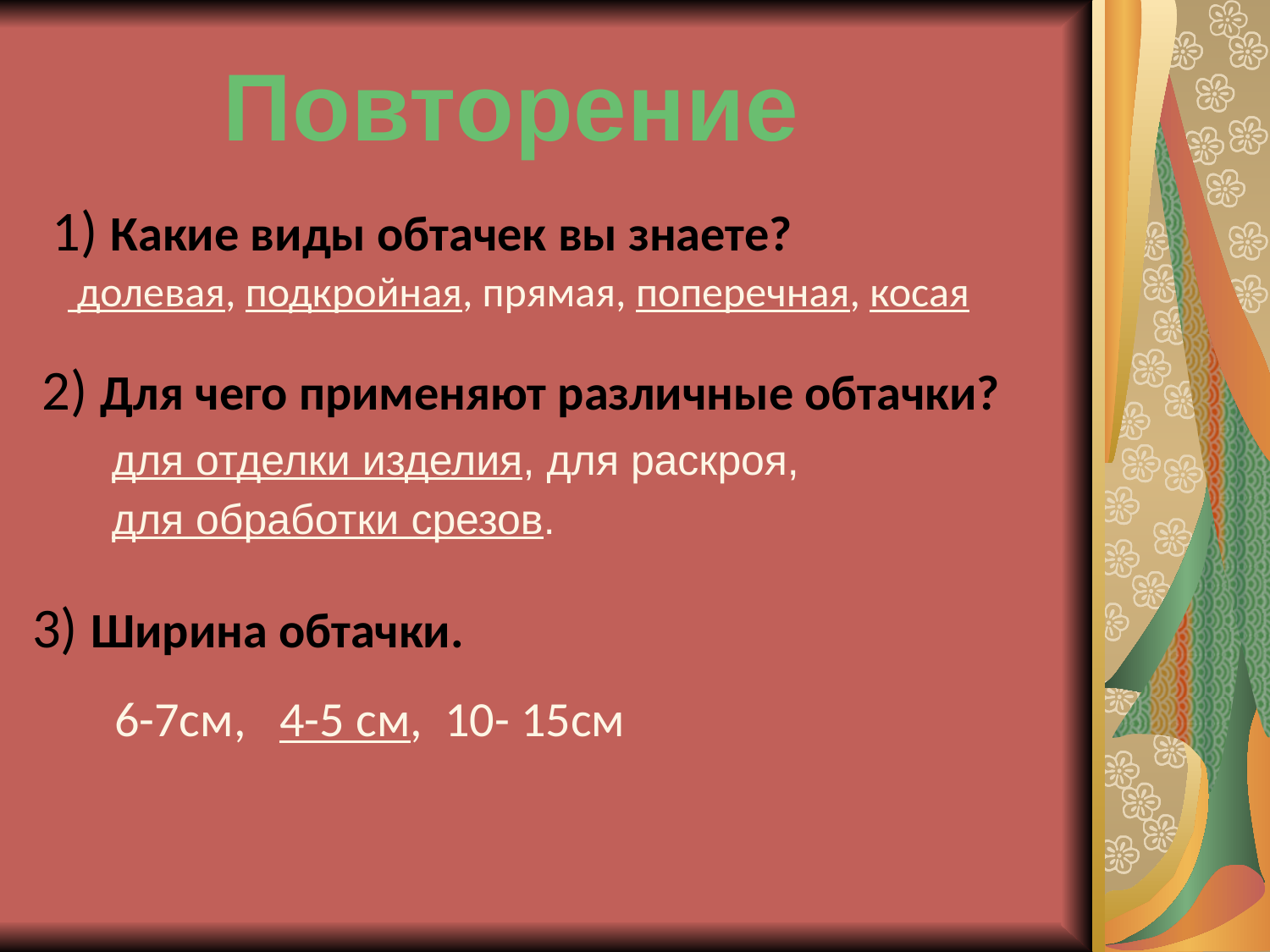

Повторение
1) Какие виды обтачек вы знаете?
 долевая, подкройная, прямая, поперечная, косая
2) Для чего применяют различные обтачки?
для отделки изделия, для раскроя,
для обработки срезов.
3) Ширина обтачки.
 6-7см,   4-5 см,  10- 15см